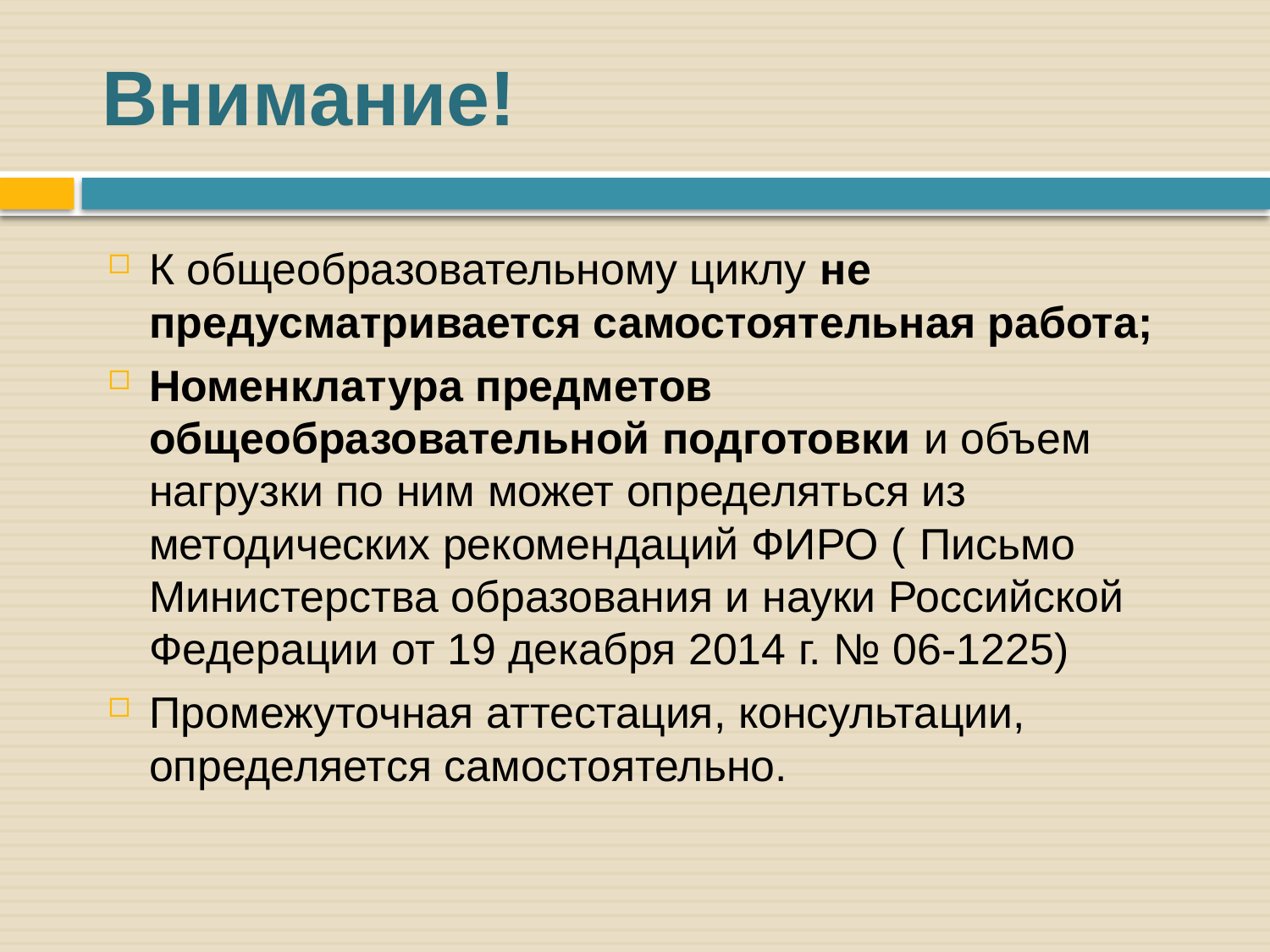

# Внимание!
К общеобразовательному циклу не предусматривается самостоятельная работа;
Номенклатура предметов общеобразовательной подготовки и объем нагрузки по ним может определяться из методических рекомендаций ФИРО ( Письмо Министерства образования и науки Российской Федерации от 19 декабря 2014 г. № 06-1225)
Промежуточная аттестация, консультации, определяется самостоятельно.